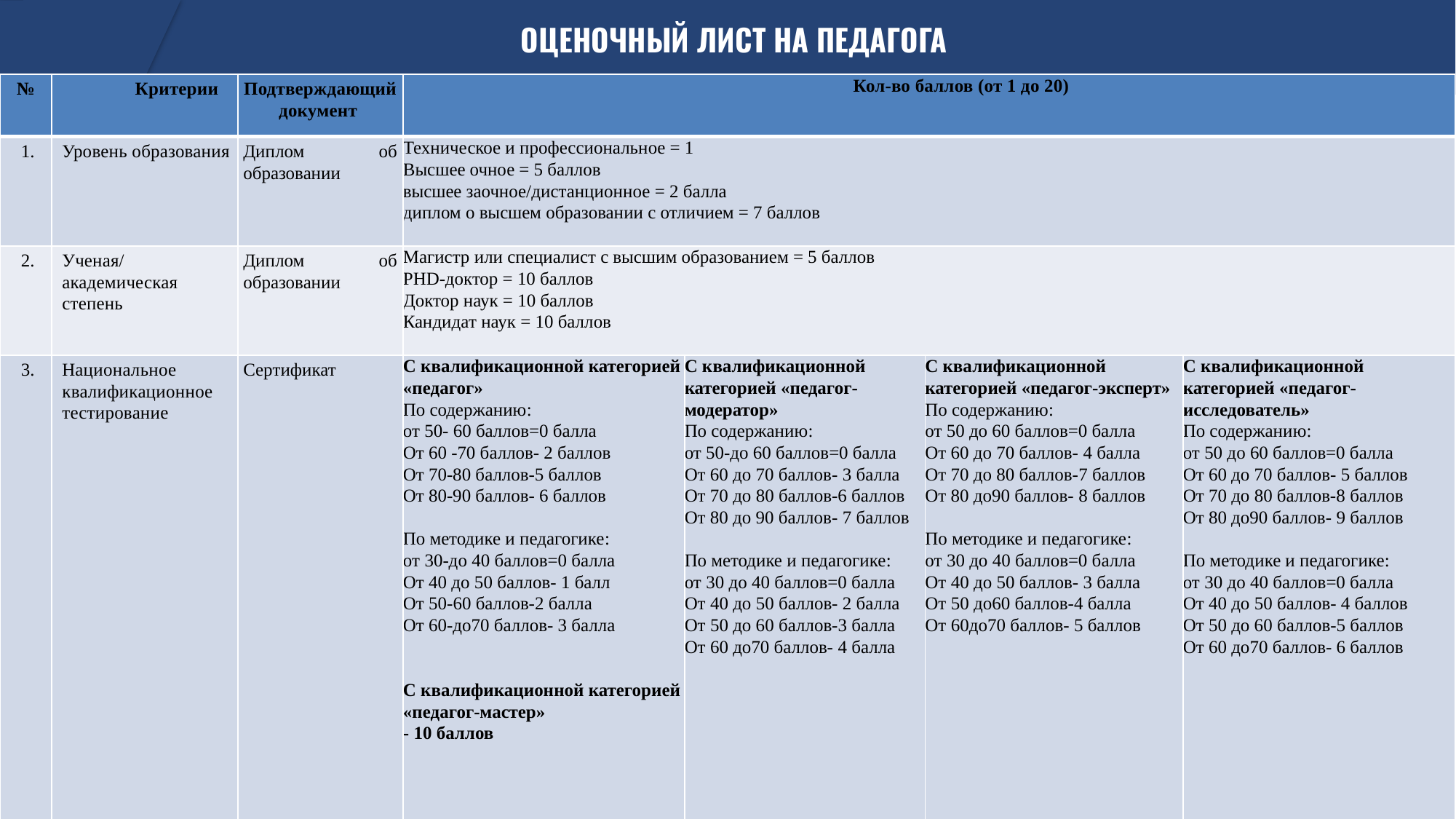

# ОЦЕНОЧНЫЙ ЛИСТ НА ПЕДАГОГА
| № | Критерии | Подтверждающий документ | Кол-во баллов (от 1 до 20) |  |  |  |
| --- | --- | --- | --- | --- | --- | --- |
| 1. | Уровень образования | Диплом об образовании | Техническое и профессиональное = 1 Высшее очное = 5 баллов высшее заочное/дистанционное = 2 балла диплом о высшем образовании с отличием = 7 баллов |  |  |  |
| 2. | Ученая/академическая степень | Диплом об образовании | Магистр или специалист с высшим образованием = 5 баллов PHD-доктор = 10 баллов Доктор наук = 10 баллов Кандидат наук = 10 баллов |  |  |  |
| 3. | Национальное квалификационное тестирование | Сертификат | С квалификационной категорией «педагог» По содержанию: от 50- 60 баллов=0 балла От 60 -70 баллов- 2 баллов От 70-80 баллов-5 баллов От 80-90 баллов- 6 баллов По методике и педагогике: от 30-до 40 баллов=0 балла От 40 до 50 баллов- 1 балл От 50-60 баллов-2 балла От 60-до70 баллов- 3 балла   С квалификационной категорией «педагог-мастер» - 10 баллов | С квалификационной категорией «педагог-модератор» По содержанию: от 50-до 60 баллов=0 балла От 60 до 70 баллов- 3 балла От 70 до 80 баллов-6 баллов От 80 до 90 баллов- 7 баллов По методике и педагогике: от 30 до 40 баллов=0 балла От 40 до 50 баллов- 2 балла От 50 до 60 баллов-3 балла От 60 до70 баллов- 4 балла | С квалификационной категорией «педагог-эксперт» По содержанию: от 50 до 60 баллов=0 балла От 60 до 70 баллов- 4 балла От 70 до 80 баллов-7 баллов От 80 до90 баллов- 8 баллов По методике и педагогике: от 30 до 40 баллов=0 балла От 40 до 50 баллов- 3 балла От 50 до60 баллов-4 балла От 60до70 баллов- 5 баллов | С квалификационной категорией «педагог-исследователь» По содержанию: от 50 до 60 баллов=0 балла От 60 до 70 баллов- 5 баллов От 70 до 80 баллов-8 баллов От 80 до90 баллов- 9 баллов По методике и педагогике: от 30 до 40 баллов=0 балла От 40 до 50 баллов- 4 баллов От 50 до 60 баллов-5 баллов От 60 до70 баллов- 6 баллов |